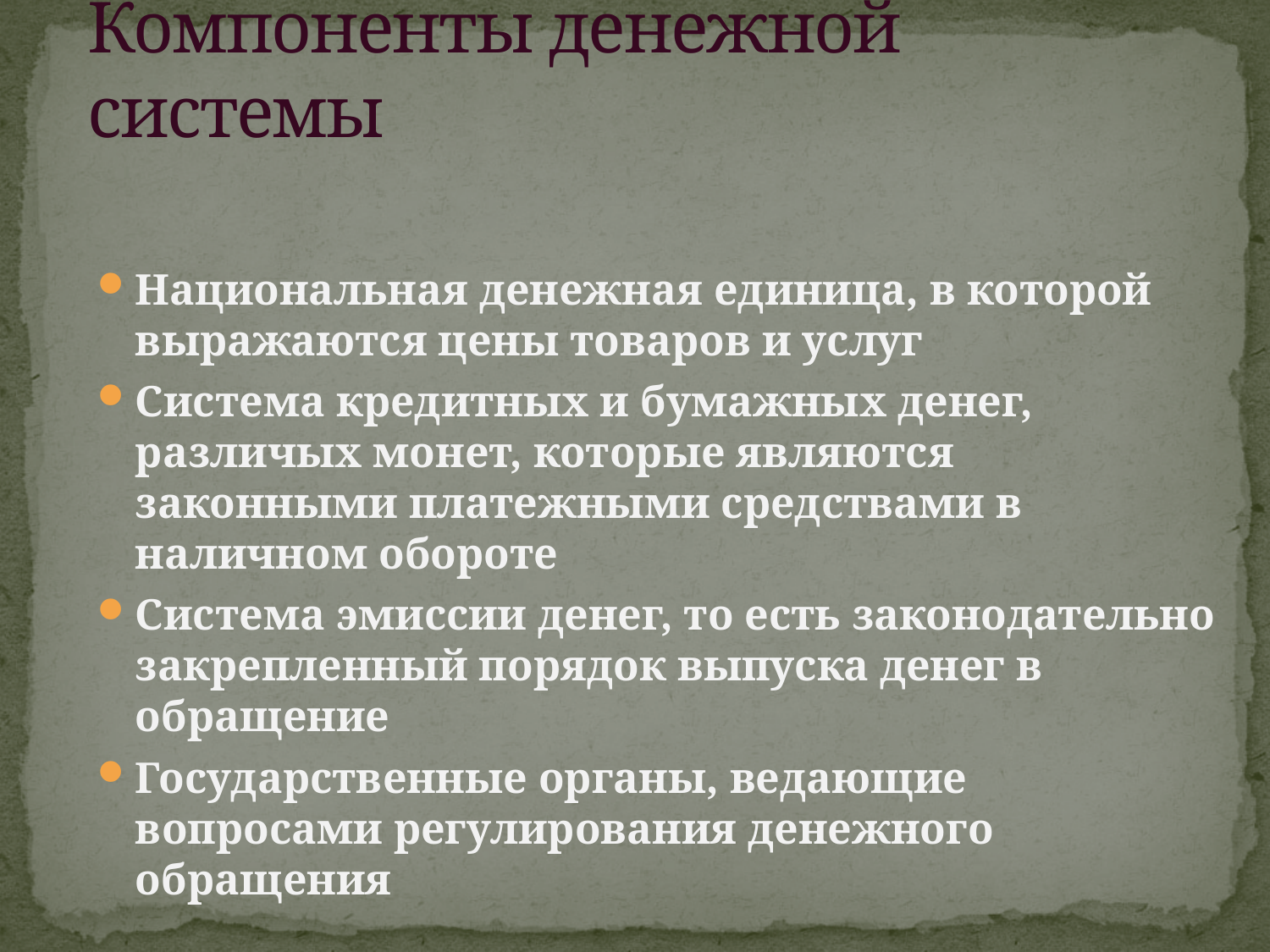

# Компоненты денежной системы
Национальная денежная единица, в которой выражаются цены товаров и услуг
Система кредитных и бумажных денег, различых монет, которые являются законными платежными средствами в наличном обороте
Система эмиссии денег, то есть законодательно закрепленный порядок выпуска денег в обращение
Государственные органы, ведающие вопросами регулирования денежного обращения